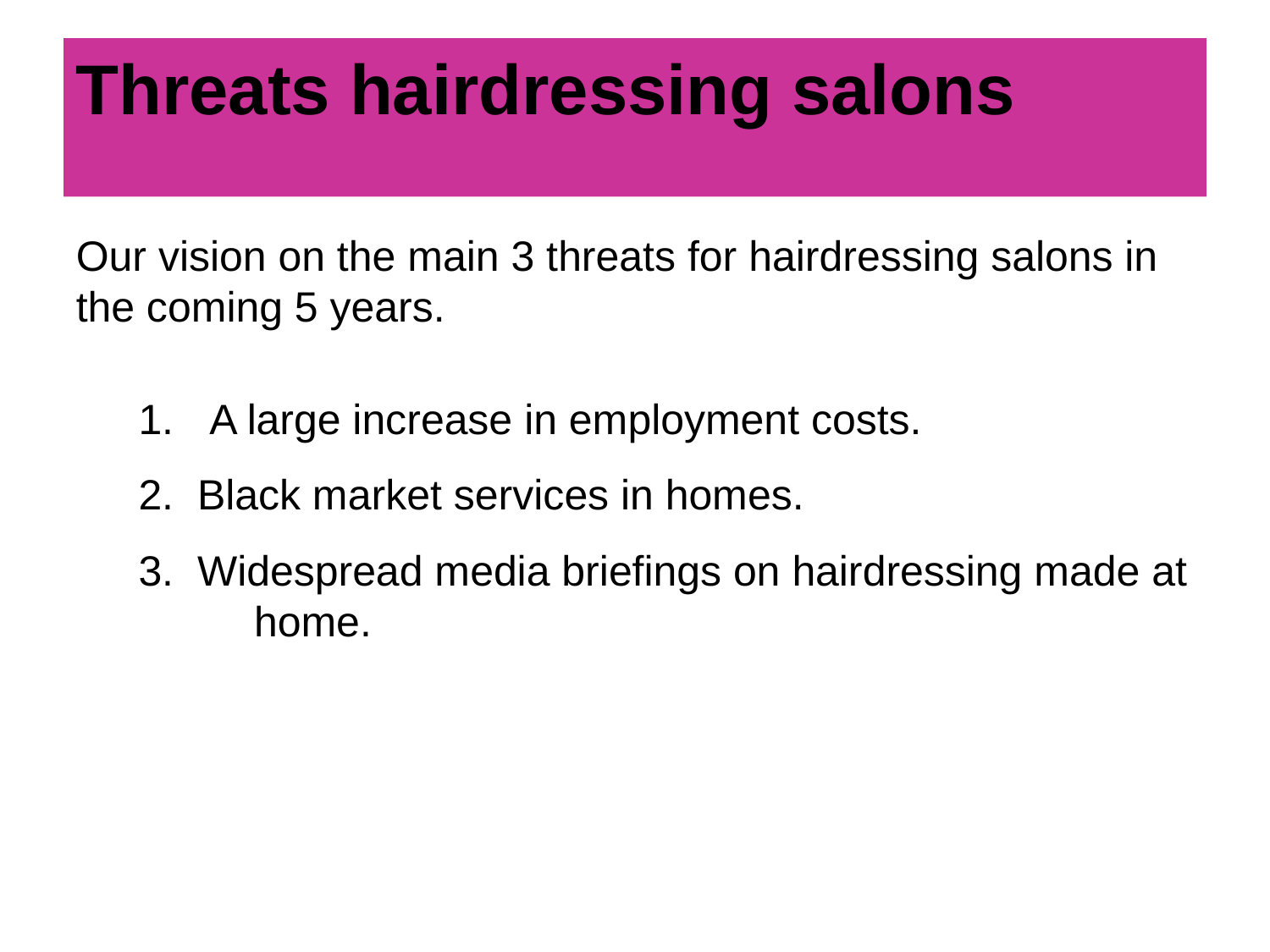

Our vision on the main 3 threats for hairdressing salons in the coming 5 years.

    1.   A large increase in employment costs.
    2.  Black market services in homes.
    3.  Widespread media briefings on hairdressing made at           home.
Threats hairdressing salons